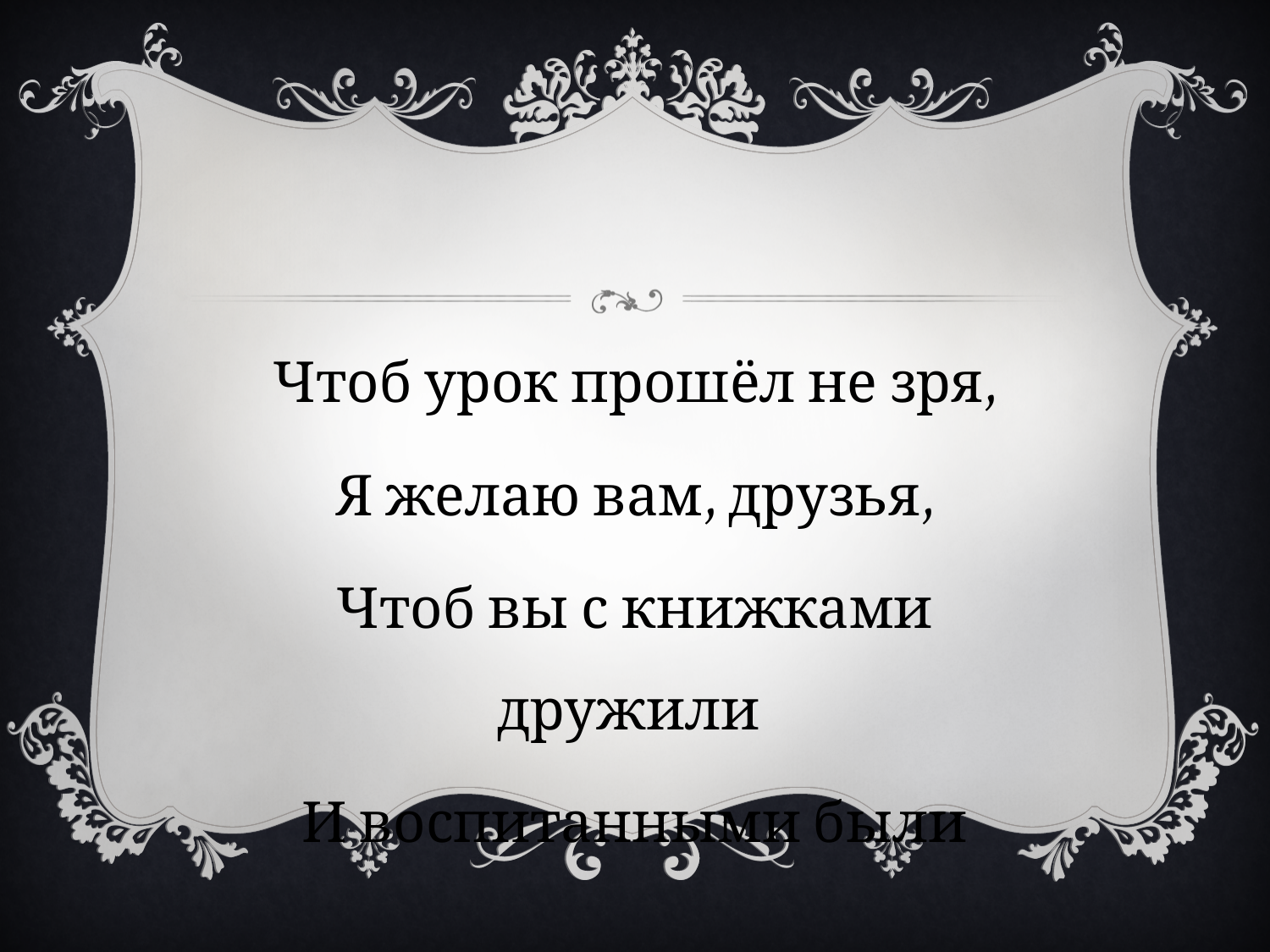

Чтоб урок прошёл не зря,
Я желаю вам, друзья,
Чтоб вы с книжками дружили
И воспитанными были